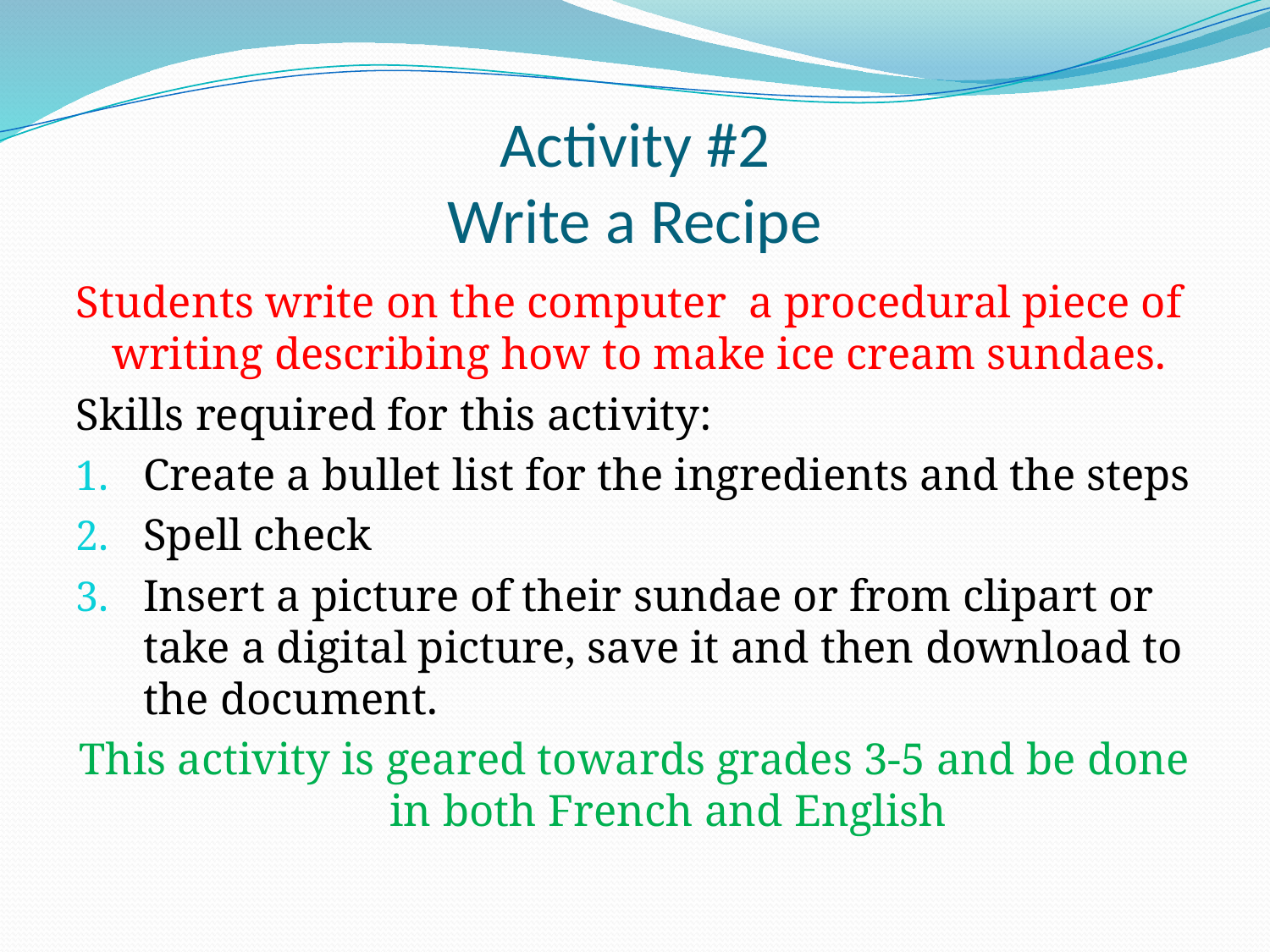

# Activity #2 Write a Recipe
Students write on the computer  a procedural piece of writing describing how to make ice cream sundaes.
Skills required for this activity:
Create a bullet list for the ingredients and the steps
Spell check
Insert a picture of their sundae or from clipart or take a digital picture, save it and then download to the document.
This activity is geared towards grades 3-5 and be done in both French and English